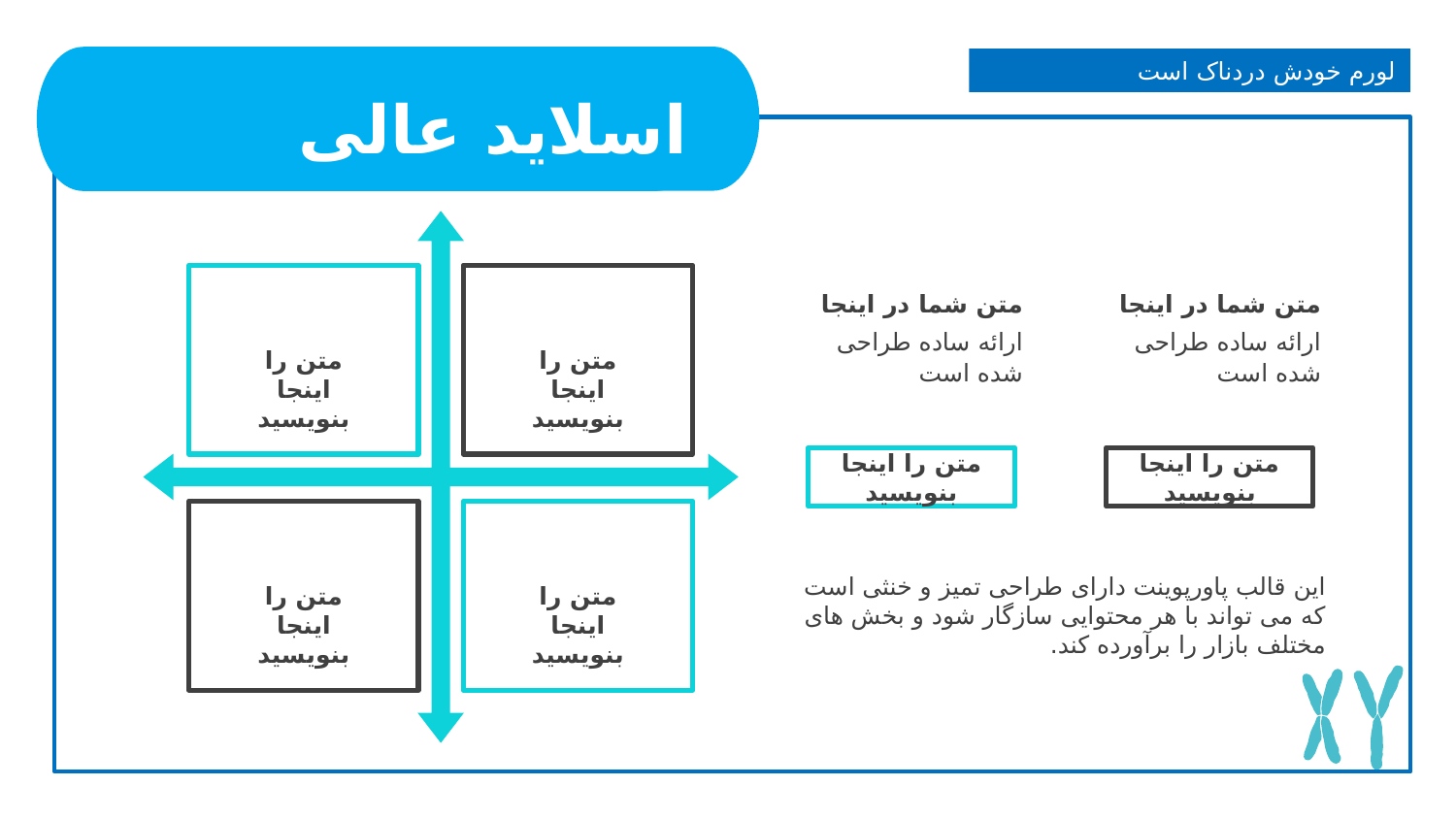

لورم خودش دردناک است
اسلاید عالی

متن شما در اینجا
ارائه ساده طراحی شده است
متن شما در اینجا
ارائه ساده طراحی شده است
متن را اینجا بنویسید
متن را اینجا بنویسید
متن را اینجا بنویسید
متن را اینجا بنویسید

این قالب پاورپوینت دارای طراحی تمیز و خنثی است که می تواند با هر محتوایی سازگار شود و بخش های مختلف بازار را برآورده کند.
متن را اینجا بنویسید
متن را اینجا بنویسید